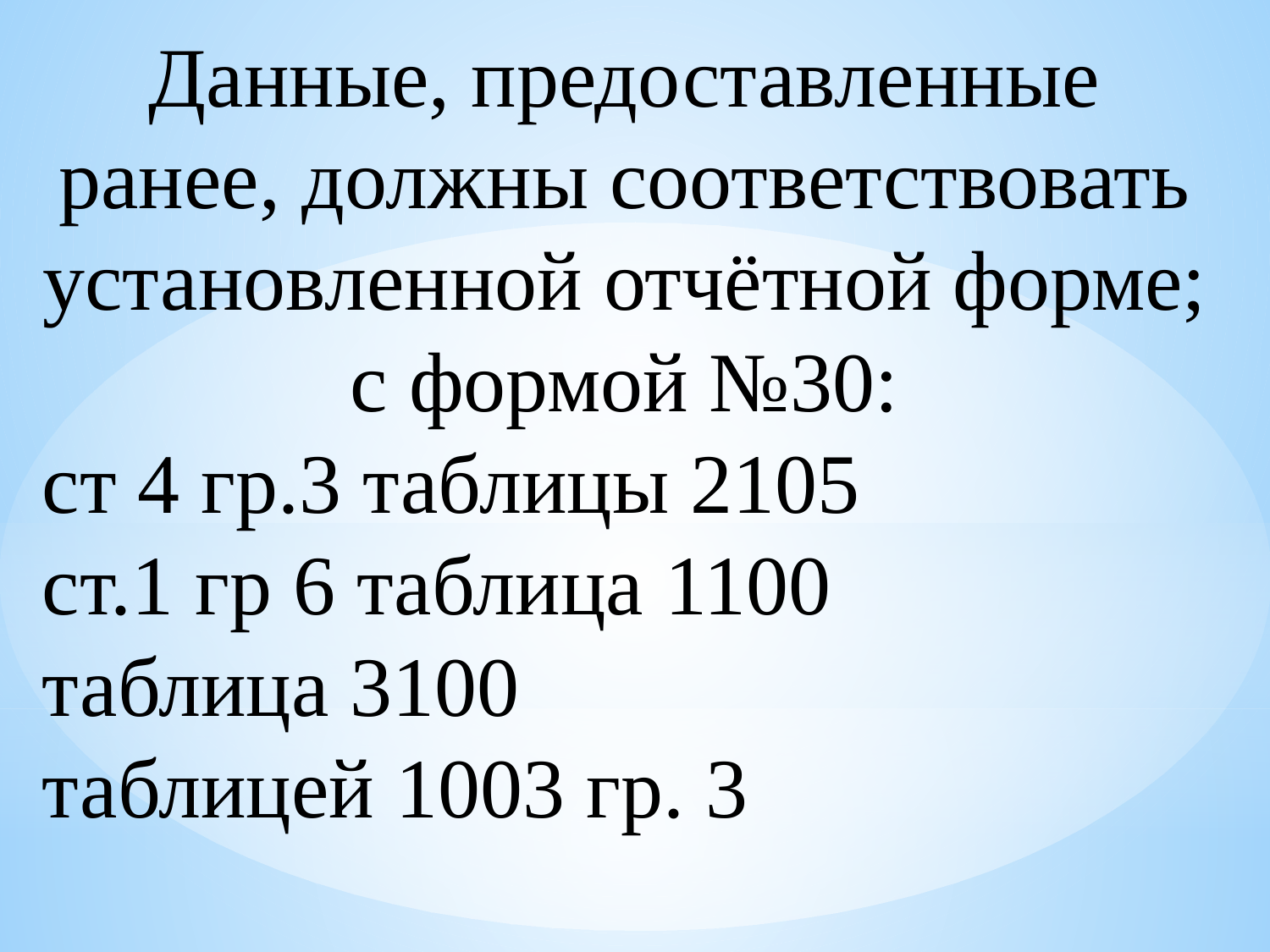

Данные, предоставленные ранее, должны соответствовать установленной отчётной форме;
с формой №30:
ст 4 гр.3 таблицы 2105
ст.1 гр 6 таблица 1100
таблица 3100
таблицей 1003 гр. 3